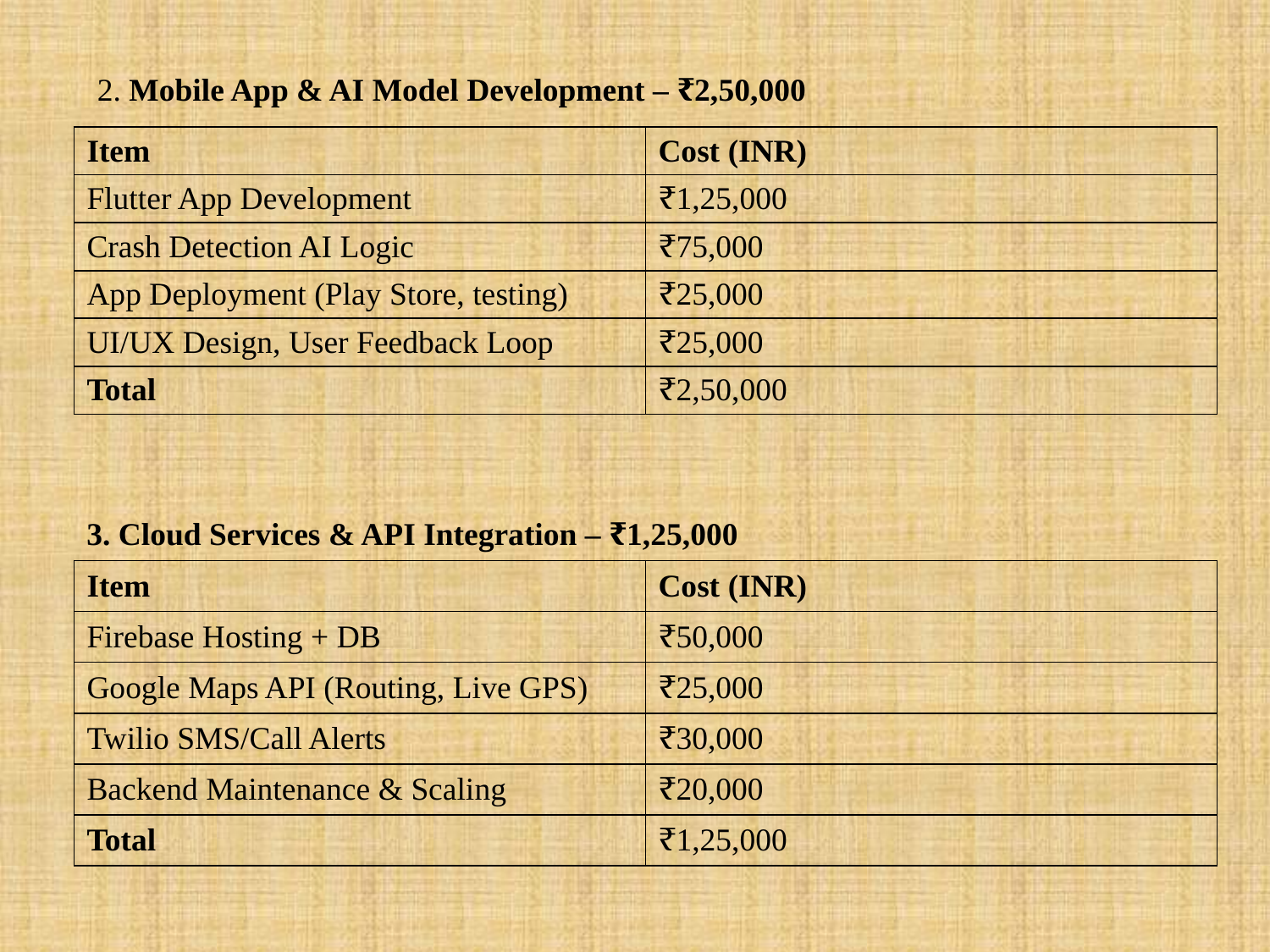

2. Mobile App & AI Model Development – ₹2,50,000
| Item | Cost (INR) |
| --- | --- |
| Flutter App Development | ₹1,25,000 |
| Crash Detection AI Logic | ₹75,000 |
| App Deployment (Play Store, testing) | ₹25,000 |
| UI/UX Design, User Feedback Loop | ₹25,000 |
| Total | ₹2,50,000 |
3. Cloud Services & API Integration – ₹1,25,000
| Item | Cost (INR) |
| --- | --- |
| Firebase Hosting + DB | ₹50,000 |
| Google Maps API (Routing, Live GPS) | ₹25,000 |
| Twilio SMS/Call Alerts | ₹30,000 |
| Backend Maintenance & Scaling | ₹20,000 |
| Total | ₹1,25,000 |